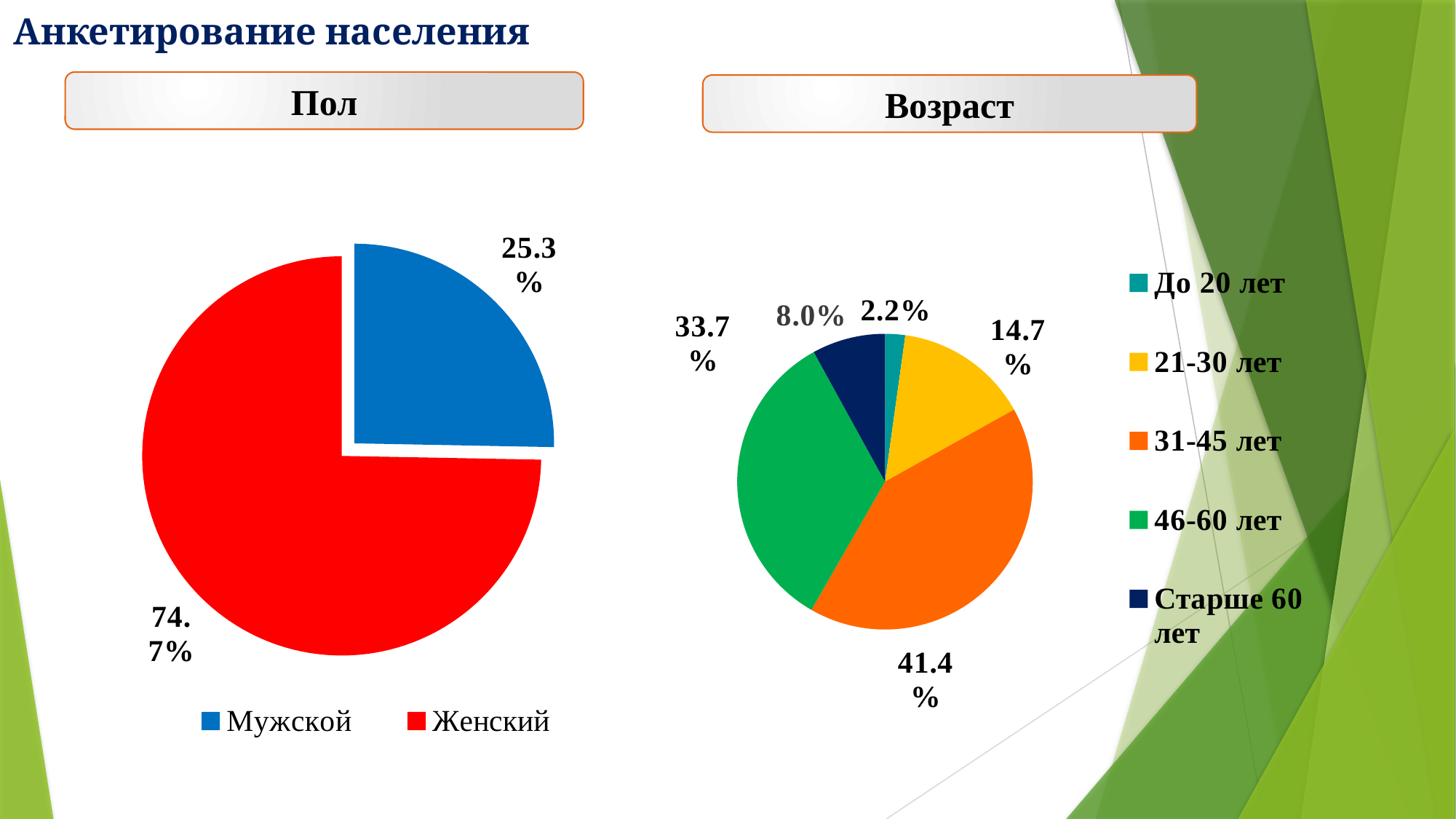

Анкетирование населения

Пол
Возраст

### Chart

| Category | Продажи |
|---|---|
| До 20 лет | 0.022 |
| 21-30 лет | 0.14700000000000019 |
| 31-45 лет | 0.4140000000000003 |
| 46-60 лет | 0.3370000000000005 |
| Старше 60 лет | 0.08000000000000004 |

### Chart

| Category | Продажи |
|---|---|
| Мужской | 0.253 |
| Женский | 0.7470000000000008 |